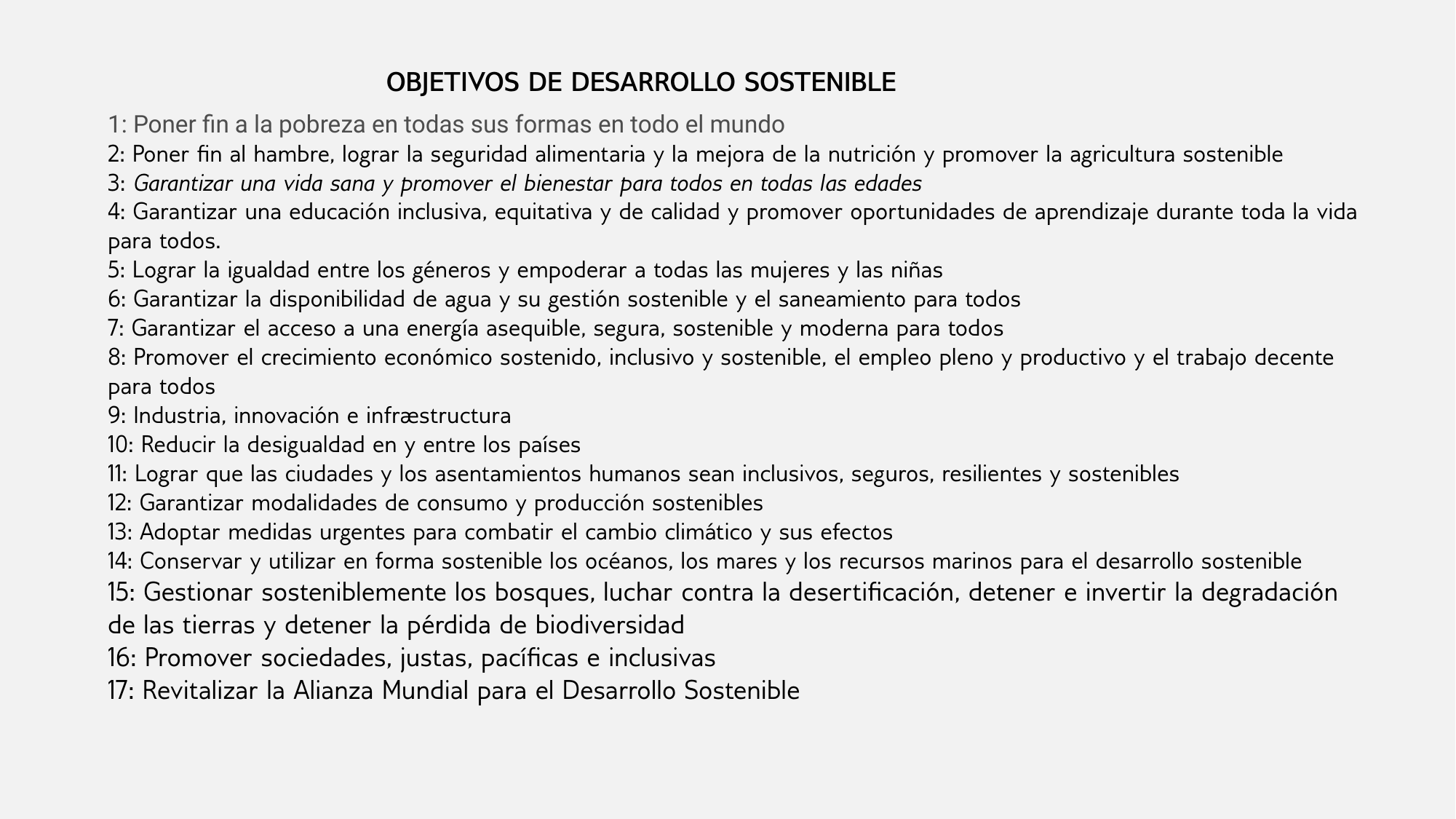

OBJETIVOS DE DESARROLLO SOSTENIBLE
1: Poner fin a la pobreza en todas sus formas en todo el mundo
2: Poner fin al hambre, lograr la seguridad alimentaria y la mejora de la nutrición y promover la agricultura sostenible
3: Garantizar una vida sana y promover el bienestar para todos en todas las edades
4: Garantizar una educación inclusiva, equitativa y de calidad y promover oportunidades de aprendizaje durante toda la vida para todos.
5: Lograr la igualdad entre los géneros y empoderar a todas las mujeres y las niñas
6: Garantizar la disponibilidad de agua y su gestión sostenible y el saneamiento para todos
7: Garantizar el acceso a una energía asequible, segura, sostenible y moderna para todos
8: Promover el crecimiento económico sostenido, inclusivo y sostenible, el empleo pleno y productivo y el trabajo decente para todos
9: Industria, innovación e infraestructura
10: Reducir la desigualdad en y entre los países
11: Lograr que las ciudades y los asentamientos humanos sean inclusivos, seguros, resilientes y sostenibles
12: Garantizar modalidades de consumo y producción sostenibles
13: Adoptar medidas urgentes para combatir el cambio climático y sus efectos
14: Conservar y utilizar en forma sostenible los océanos, los mares y los recursos marinos para el desarrollo sostenible
15: Gestionar sosteniblemente los bosques, luchar contra la desertificación, detener e invertir la degradación de las tierras y detener la pérdida de biodiversidad
16: Promover sociedades, justas, pacíficas e inclusivas
17: Revitalizar la Alianza Mundial para el Desarrollo Sostenible